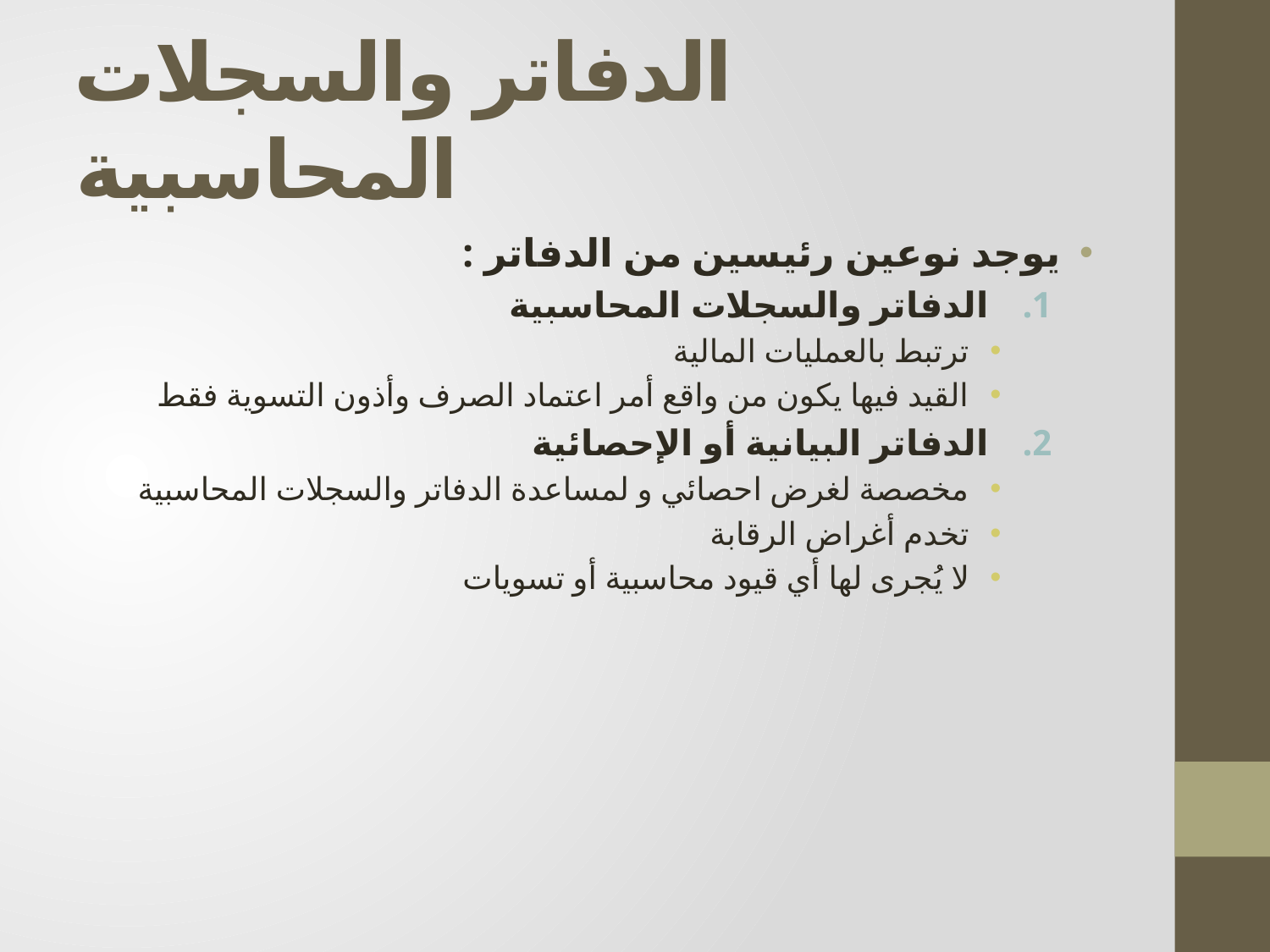

# الدفاتر والسجلات المحاسبية
يوجد نوعين رئيسين من الدفاتر :
الدفاتر والسجلات المحاسبية
ترتبط بالعمليات المالية
القيد فيها يكون من واقع أمر اعتماد الصرف وأذون التسوية فقط
الدفاتر البيانية أو الإحصائية
مخصصة لغرض احصائي و لمساعدة الدفاتر والسجلات المحاسبية
تخدم أغراض الرقابة
لا يُجرى لها أي قيود محاسبية أو تسويات